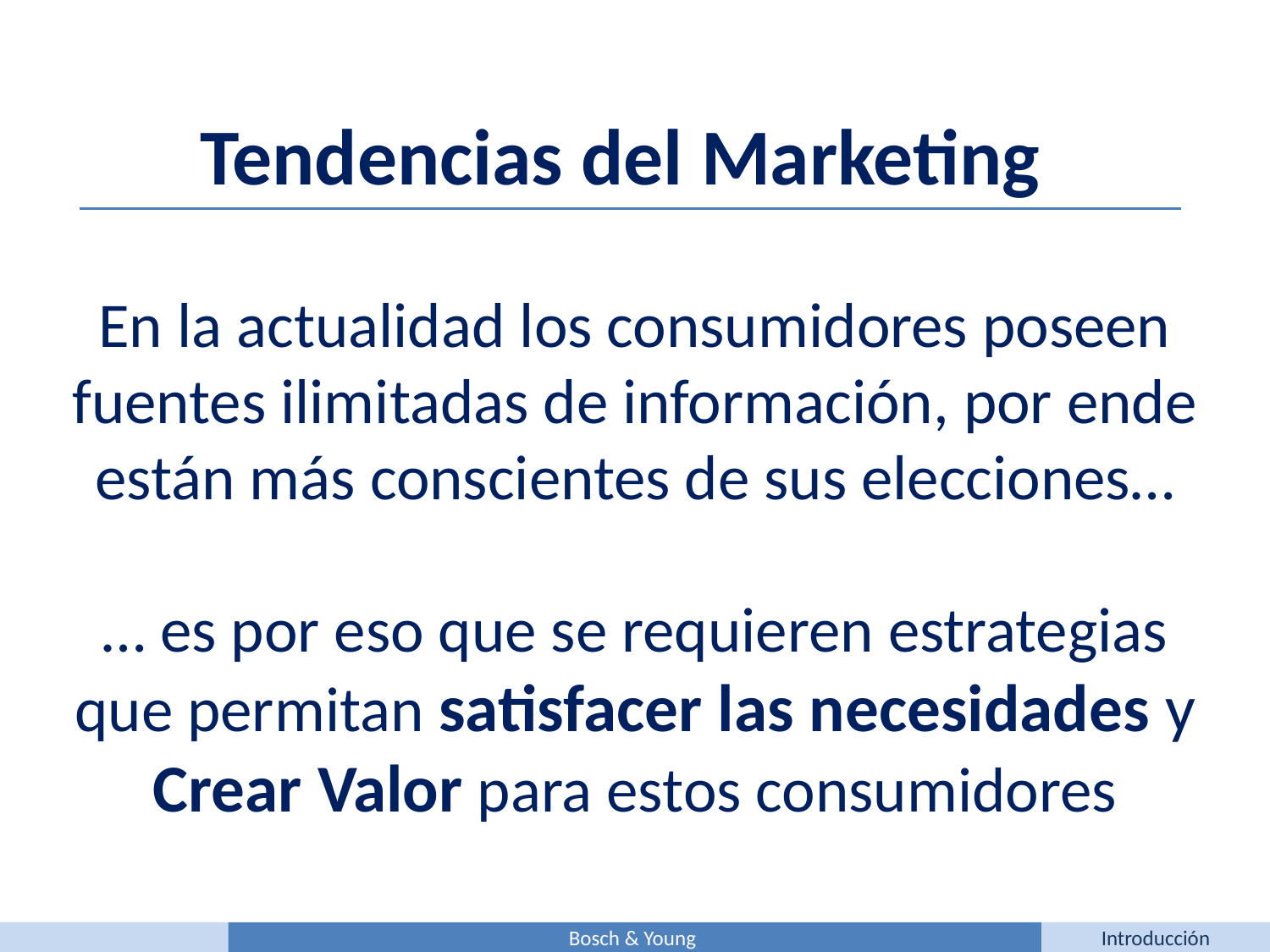

Tendencias del Marketing
En la actualidad los consumidores poseen fuentes ilimitadas de información, por ende están más conscientes de sus elecciones…

… es por eso que se requieren estrategias que permitan satisfacer las necesidades y Crear Valor para estos consumidores

Bosch & Young
Introducción